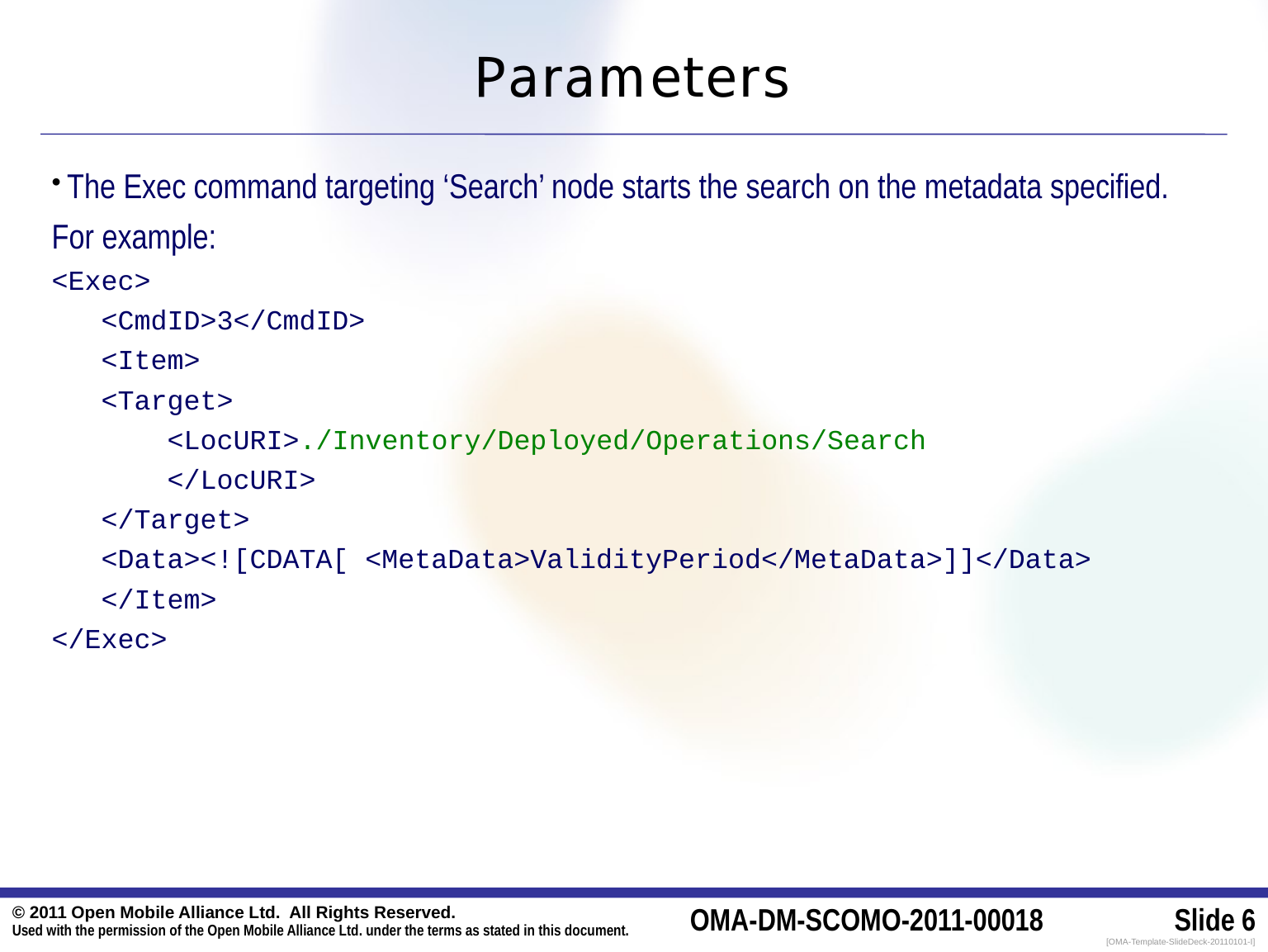

# Parameters
The Exec command targeting ‘Search’ node starts the search on the metadata specified.
For example:
<Exec>
   <CmdID>3</CmdID>
   <Item>
   <Target>
       <LocURI>./Inventory/Deployed/Operations/Search
       </LocURI>
   </Target>
   <Data><![CDATA[ <MetaData>ValidityPeriod</MetaData>]]</Data>
   </Item>
</Exec>